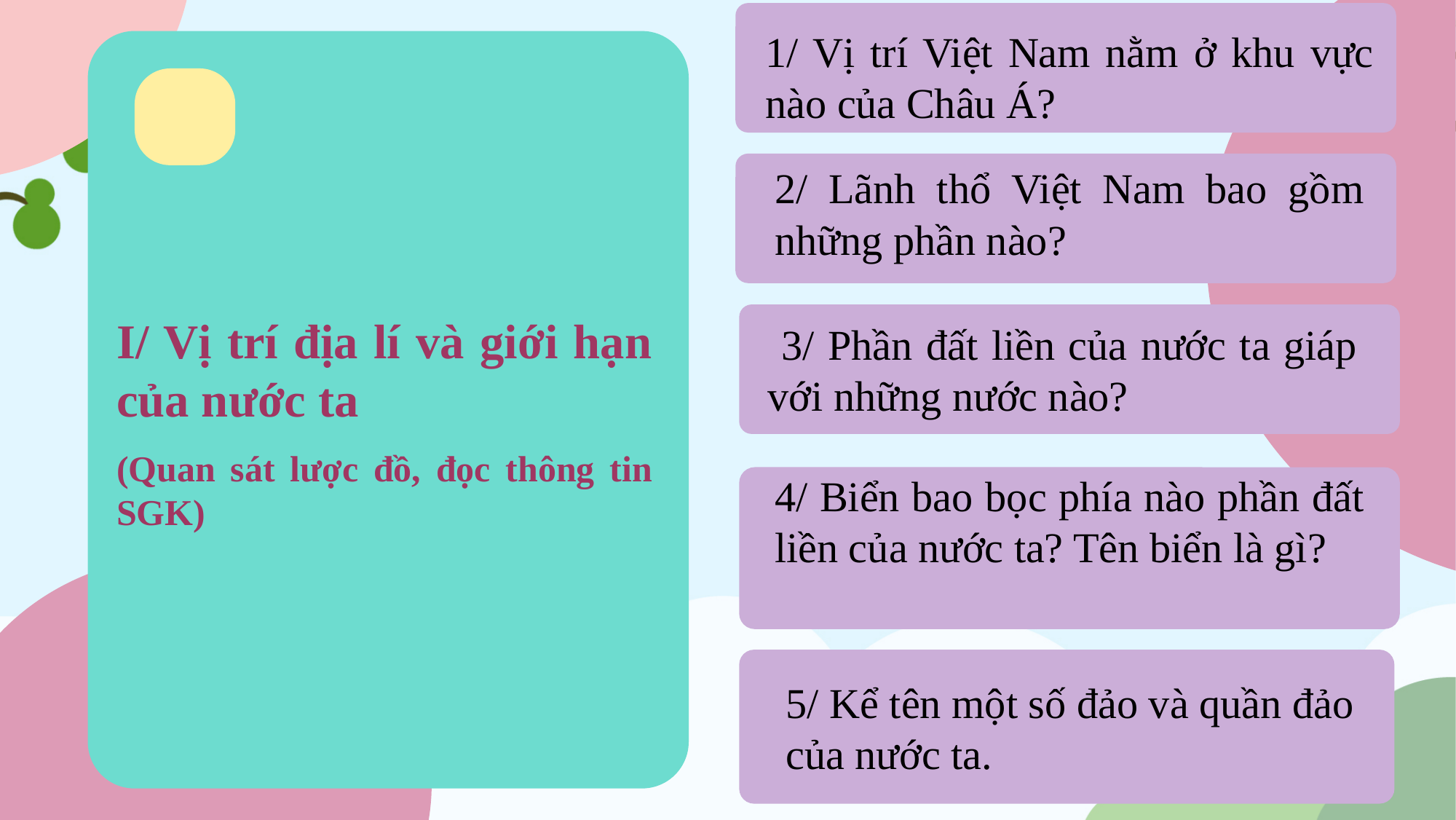

1/ Vị trí Việt Nam nằm ở khu vực nào của Châu Á?

Nội dung 1

2/ Lãnh thổ Việt Nam bao gồm những phần nào?

I/ Vị trí địa lí và giới hạn của nước ta
(Quan sát lược đồ, đọc thông tin SGK)
 3/ Phần đất liền của nước ta giáp với những nước nào?

4/ Biển bao bọc phía nào phần đất liền của nước ta? Tên biển là gì?

Nội dung 3

   5/ Kể tên một số đảo và quần đảo
   của nước ta.

Nội dung 4